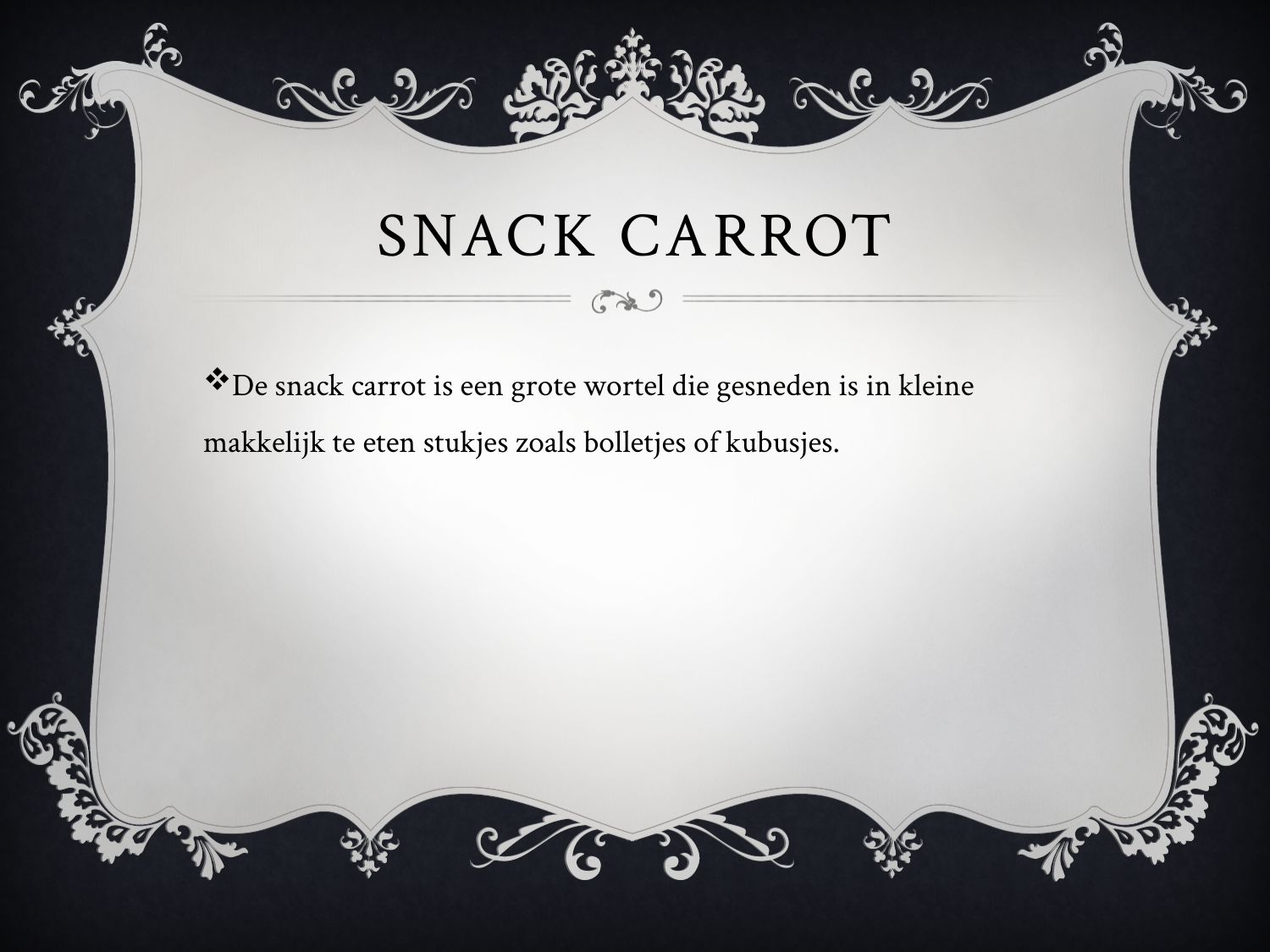

# Snack carrot
De snack carrot is een grote wortel die gesneden is in kleine makkelijk te eten stukjes zoals bolletjes of kubusjes.